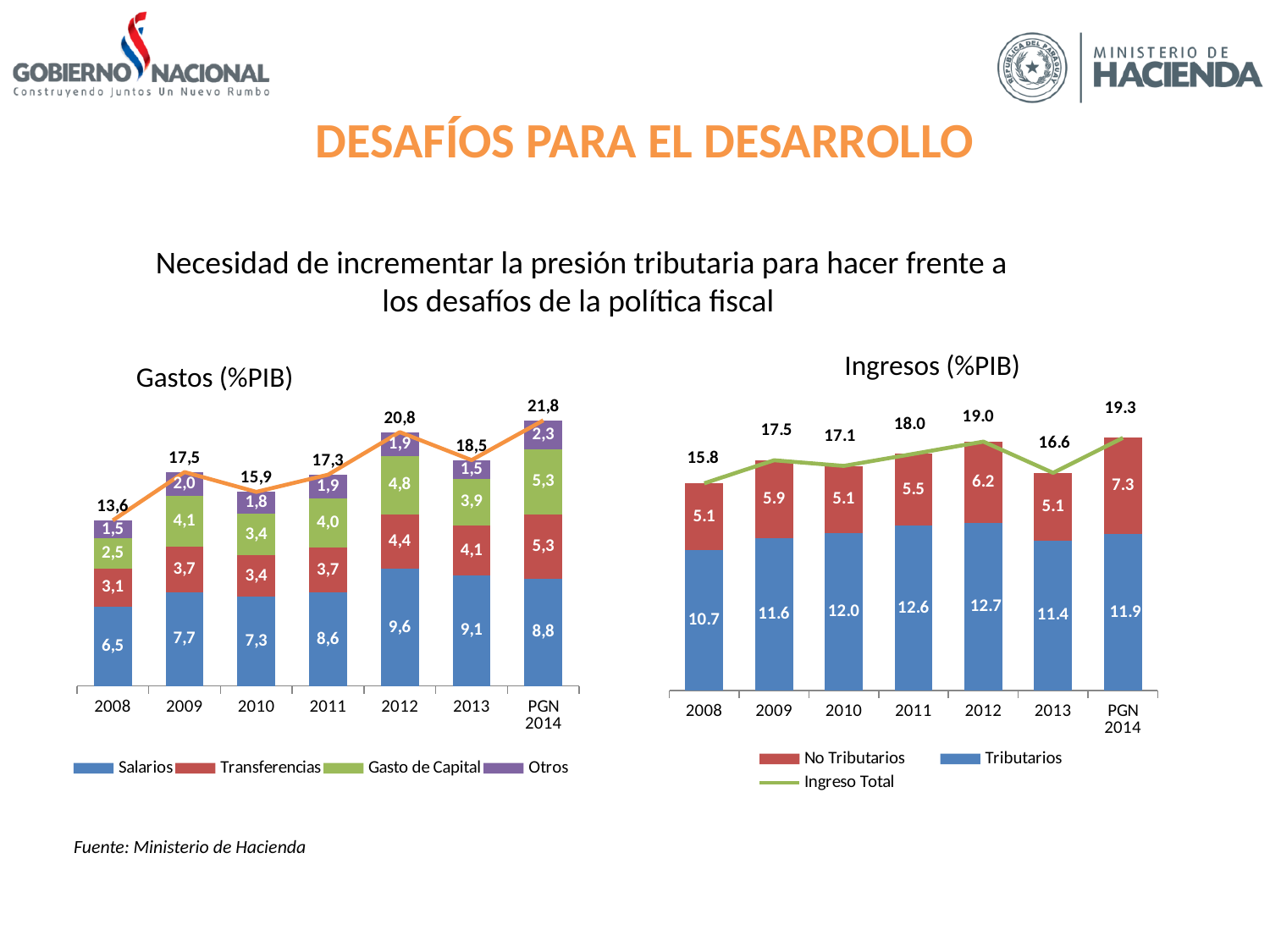

DESAFÍOS PARA EL DESARROLLO
Necesidad de incrementar la presión tributaria para hacer frente a los desafíos de la política fiscal

### Chart

| Category | Salarios | Transferencias | Gasto de Capital | Otros |  |
|---|---|---|---|---|---|
| 2008 | 6.518706893742918 | 3.1070365116335914 | 2.4630434906458154 | 1.4744160105719895 | 13.563202906594315 |
| 2009 | 7.683164710910992 | 3.7484856294946094 | 4.114046754327187 | 1.973971072447477 | 17.51966816718027 |
| 2010 | 7.321501464527577 | 3.3913769995912526 | 3.3944358509847397 | 1.7896818393940574 | 15.89699615449763 |
| 2011 | 7.648913197317124 | 3.6898236856279123 | 4.023713263279534 | 1.9434844748242646 | 17.30593462104883 |
| 2012 | 9.588666964650285 | 4.448410729085381 | 4.806429852864255 | 1.9463530113272243 | 20.78986055792714 |
| 2013 | 9.061271869628213 | 4.0535360916993195 | 3.8571500295735377 | 1.5276397550260559 | 18.499597745927122 |
| PGN 2014 | 8.751927902046798 | 5.311384578762938 | 5.348382557499565 | 2.3436136581743923 | 21.75530869648369 |

### Chart

| Category | Tributarios | No Tributarios | Ingreso Total |
|---|---|---|---|
| 2008 | 10.721512982494238 | 5.066387777625367 | 15.787900760119603 |
| 2009 | 11.636950076418703 | 5.906957581252874 | 17.543907657671575 |
| 2010 | 12.014214077149784 | 5.0997338116374795 | 17.113947888787262 |
| 2011 | 12.557401218248536 | 5.4755843662886345 | 18.03298558453717 |
| 2012 | 12.74498530680217 | 6.220111081508701 | 18.96509638831087 |
| 2013 | 11.439480666665292 | 5.1434702620438175 | 16.582950928709106 |
| PGN 2014 | 11.90507166534843 | 7.345673314838462 | 19.250744980186884 |
Ingresos (%PIB)
Gastos (%PIB)
Fuente: Ministerio de Hacienda